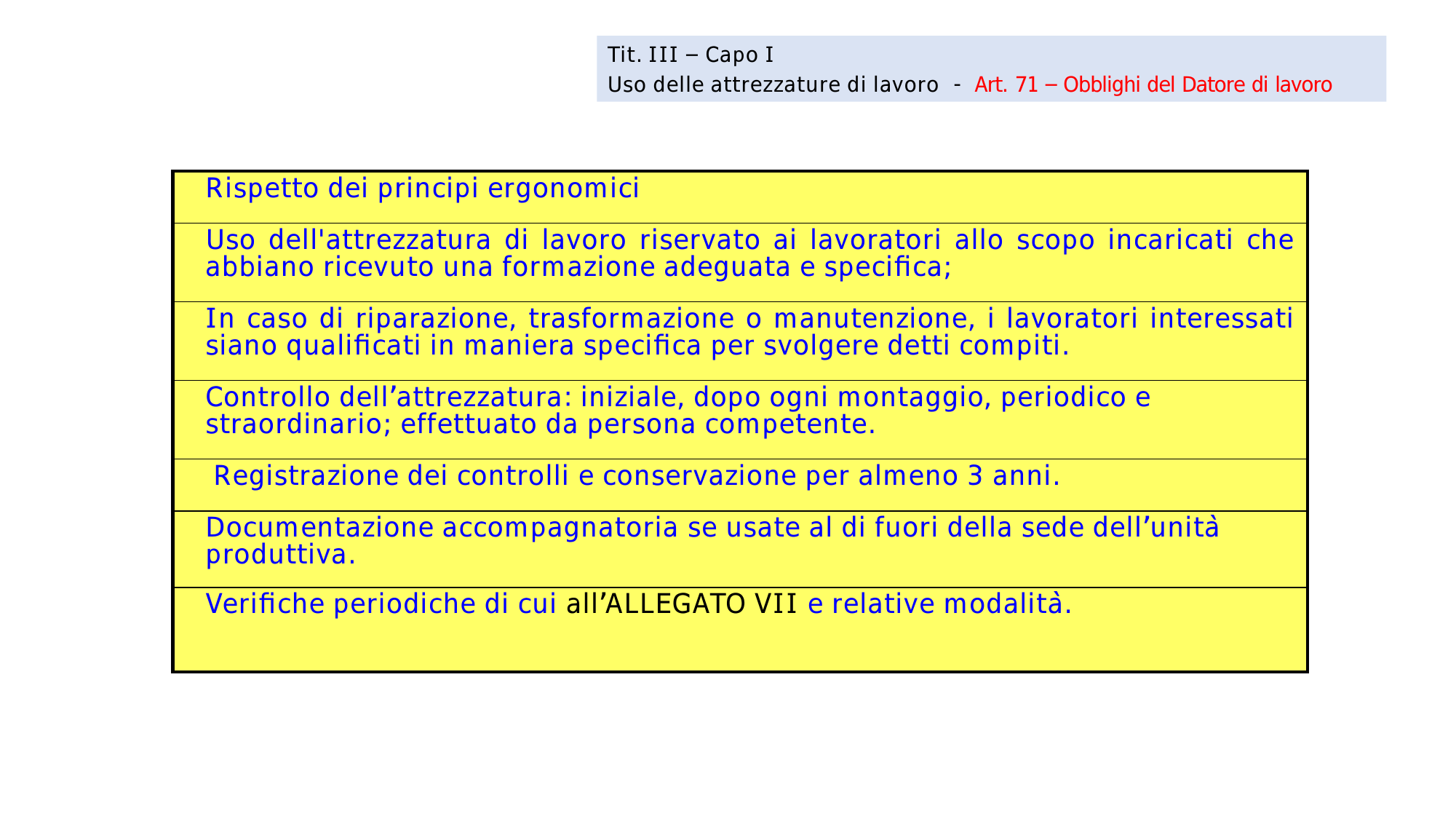

Tit. III – Capo I
Uso delle attrezzature di lavoro  -  Art. 71 – Obblighi del Datore di lavoro
| Rispetto dei principi ergonomici |
| --- |
| Uso dell'attrezzatura di lavoro riservato ai lavoratori allo scopo incaricati che abbiano ricevuto una formazione adeguata e specifica; |
| In caso di riparazione, trasformazione o manutenzione, i lavoratori interessati siano qualificati in maniera specifica per svolgere detti compiti. |
| Controllo dell’attrezzatura: iniziale, dopo ogni montaggio, periodico e straordinario; effettuato da persona competente. |
| Registrazione dei controlli e conservazione per almeno 3 anni. |
| Documentazione accompagnatoria se usate al di fuori della sede dell’unità produttiva. |
| Verifiche periodiche di cui all’ALLEGATO VII e relative modalità. |